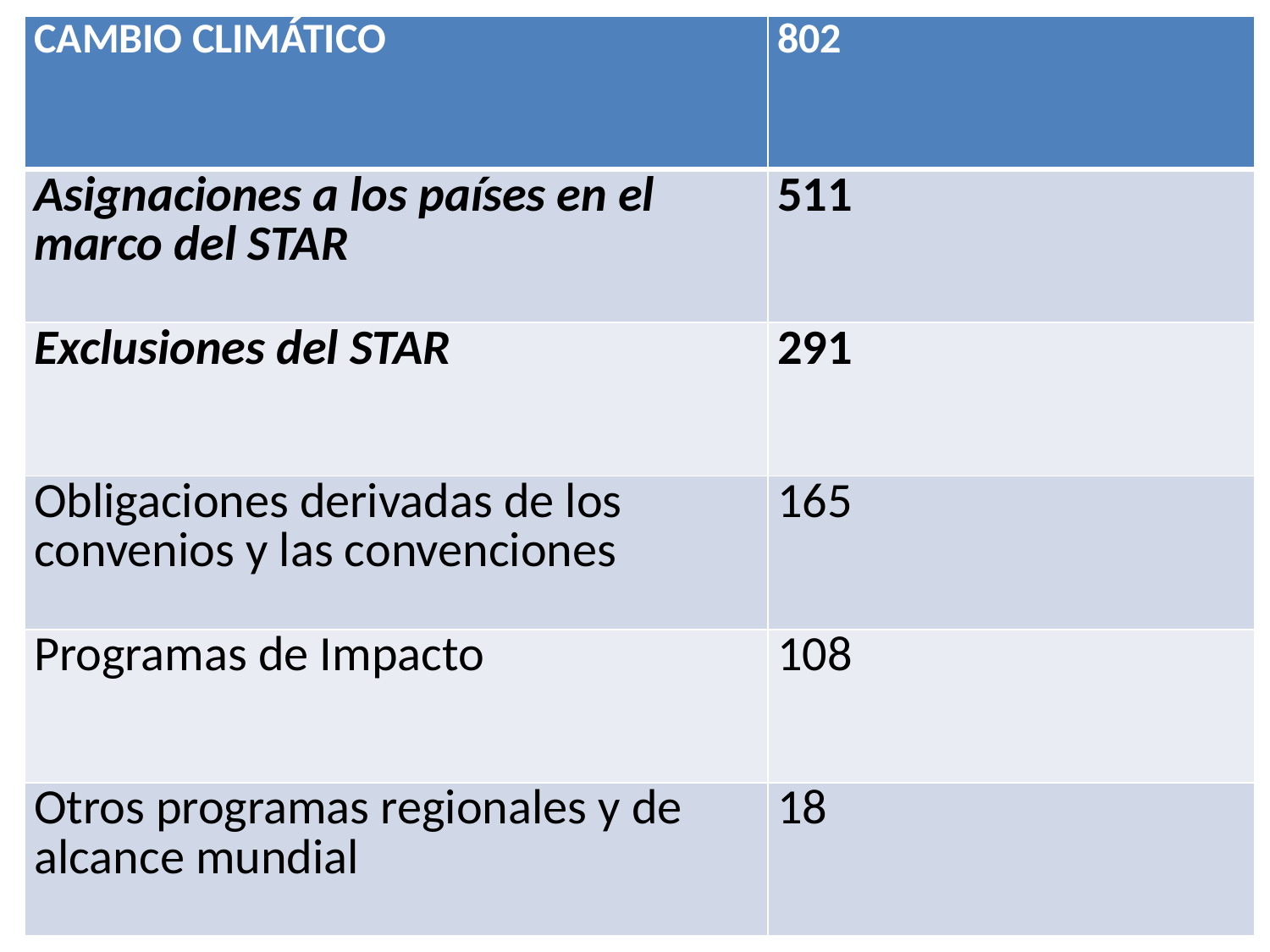

| CAMBIO CLIMÁTICO | 802 |
| --- | --- |
| Asignaciones a los países en el marco del STAR | 511 |
| Exclusiones del STAR | 291 |
| Obligaciones derivadas de los convenios y las convenciones | 165 |
| Programas de Impacto | 108 |
| Otros programas regionales y de alcance mundial | 18 |